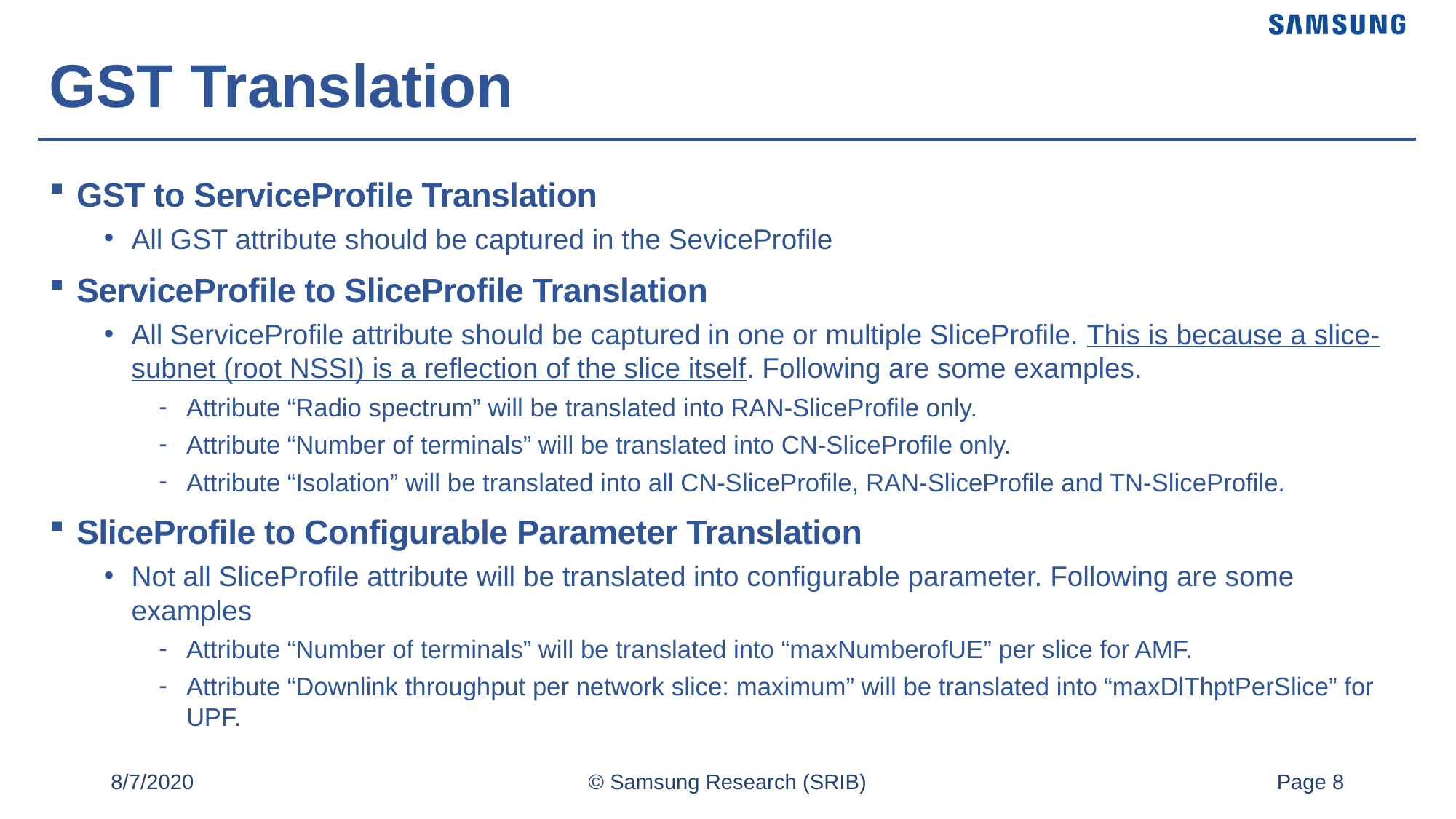

# GST Translation
GST to ServiceProfile Translation
All GST attribute should be captured in the SeviceProfile
ServiceProfile to SliceProfile Translation
All ServiceProfile attribute should be captured in one or multiple SliceProfile. This is because a slice-subnet (root NSSI) is a reflection of the slice itself. Following are some examples.
Attribute “Radio spectrum” will be translated into RAN-SliceProfile only.
Attribute “Number of terminals” will be translated into CN-SliceProfile only.
Attribute “Isolation” will be translated into all CN-SliceProfile, RAN-SliceProfile and TN-SliceProfile.
SliceProfile to Configurable Parameter Translation
Not all SliceProfile attribute will be translated into configurable parameter. Following are some examples
Attribute “Number of terminals” will be translated into “maxNumberofUE” per slice for AMF.
Attribute “Downlink throughput per network slice: maximum” will be translated into “maxDlThptPerSlice” for UPF.

8/7/2020
© Samsung Research (SRIB)
 Page 8